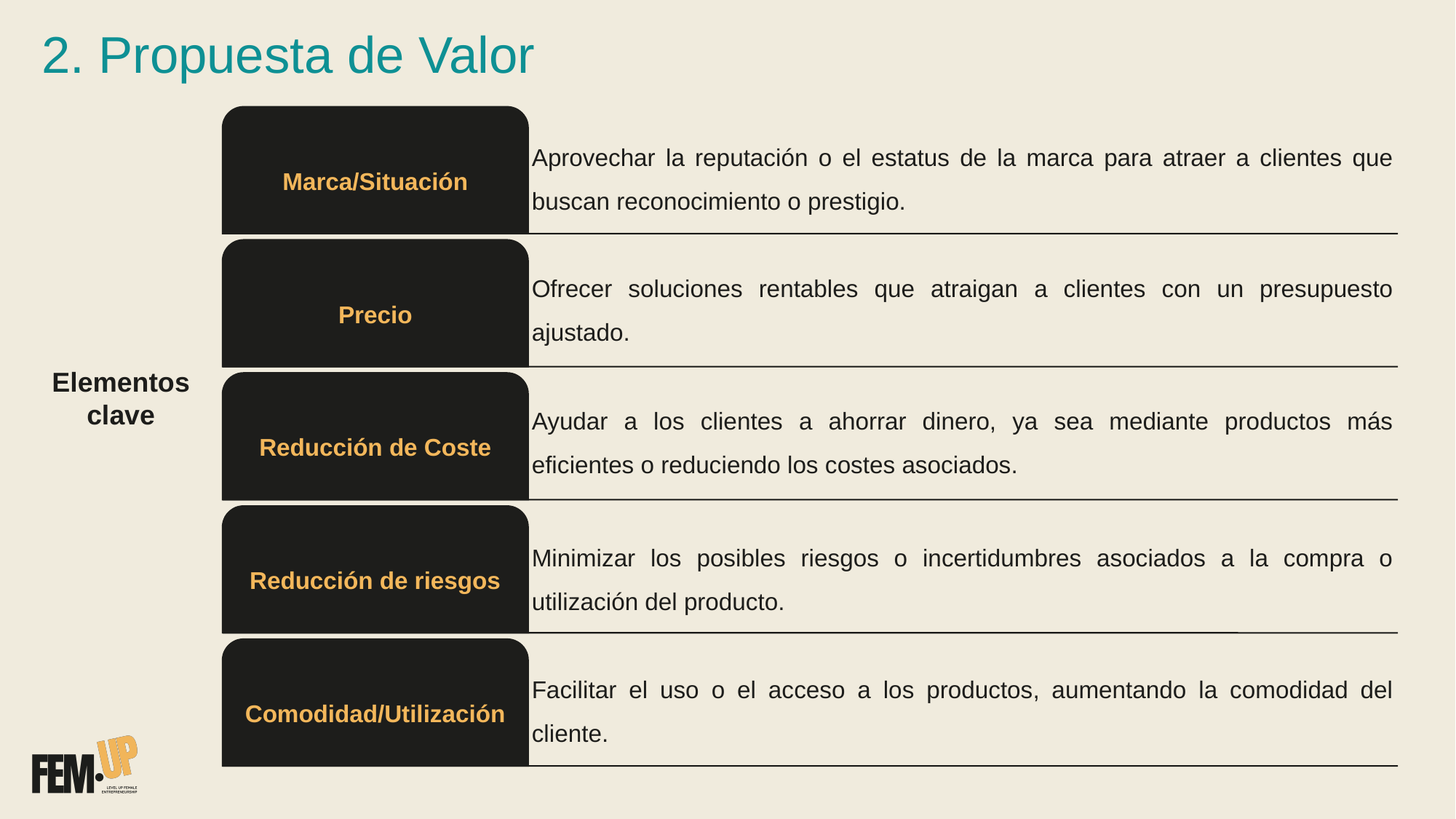

# 2. Propuesta de Valor
Aprovechar la reputación o el estatus de la marca para atraer a clientes que buscan reconocimiento o prestigio.
Marca/Situación
Ofrecer soluciones rentables que atraigan a clientes con un presupuesto ajustado.
Precio
Ayudar a los clientes a ahorrar dinero, ya sea mediante productos más eficientes o reduciendo los costes asociados.
Reducción de Coste
Minimizar los posibles riesgos o incertidumbres asociados a la compra o utilización del producto.
Reducción de riesgos
Facilitar el uso o el acceso a los productos, aumentando la comodidad del cliente.
Comodidad/Utilización
Elementos clave